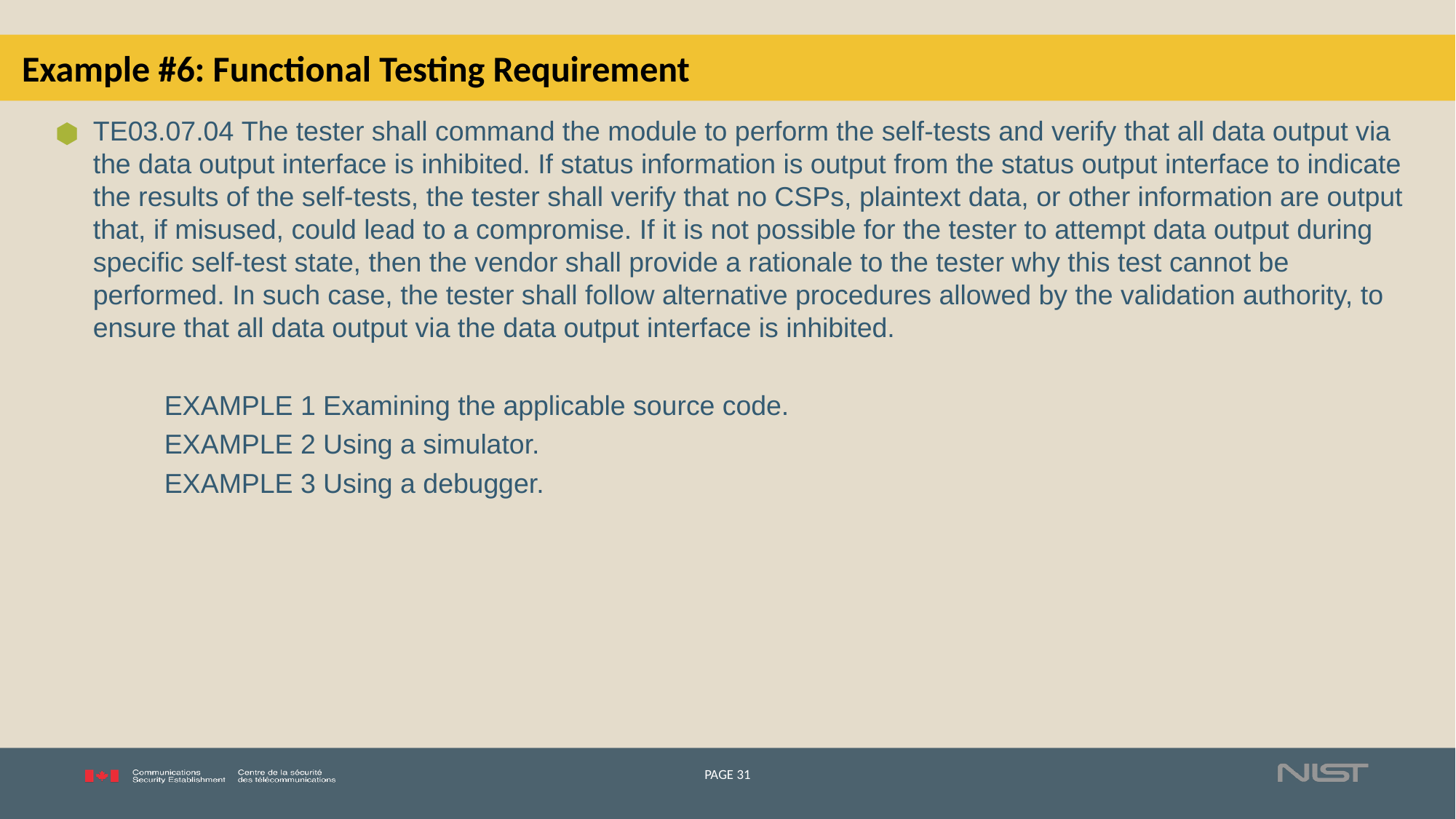

# Example #6: Functional Testing Requirement
TE03.07.04 The tester shall command the module to perform the self-tests and verify that all data output via the data output interface is inhibited. If status information is output from the status output interface to indicate the results of the self-tests, the tester shall verify that no CSPs, plaintext data, or other information are output that, if misused, could lead to a compromise. If it is not possible for the tester to attempt data output during specific self-test state, then the vendor shall provide a rationale to the tester why this test cannot be performed. In such case, the tester shall follow alternative procedures allowed by the validation authority, to ensure that all data output via the data output interface is inhibited.

	EXAMPLE 1 Examining the applicable source code.
	EXAMPLE 2 Using a simulator.
	EXAMPLE 3 Using a debugger.